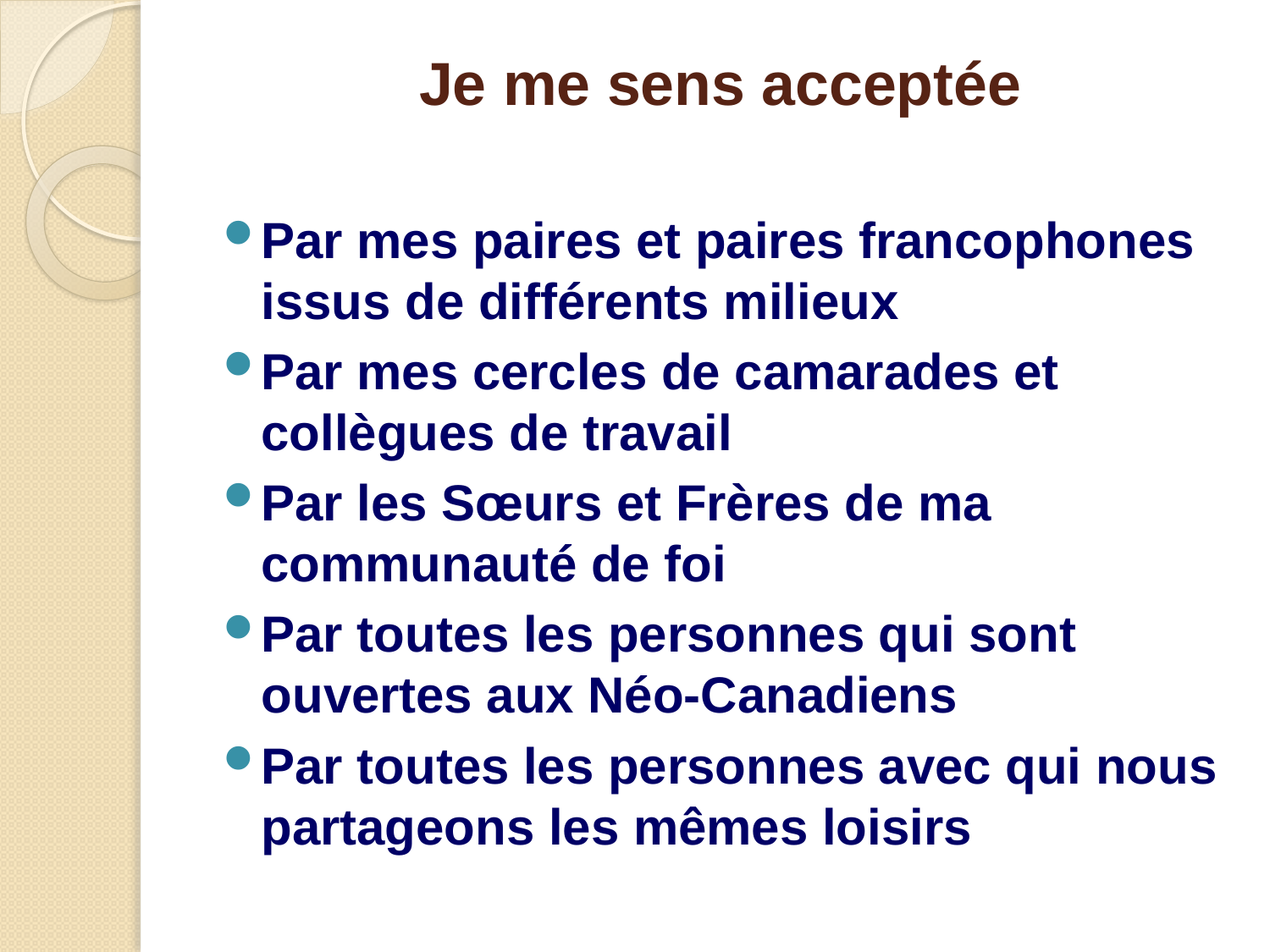

# Je me sens acceptée
Par mes paires et paires francophones issus de différents milieux
Par mes cercles de camarades et collègues de travail
Par les Sœurs et Frères de ma communauté de foi
Par toutes les personnes qui sont ouvertes aux Néo-Canadiens
Par toutes les personnes avec qui nous partageons les mêmes loisirs